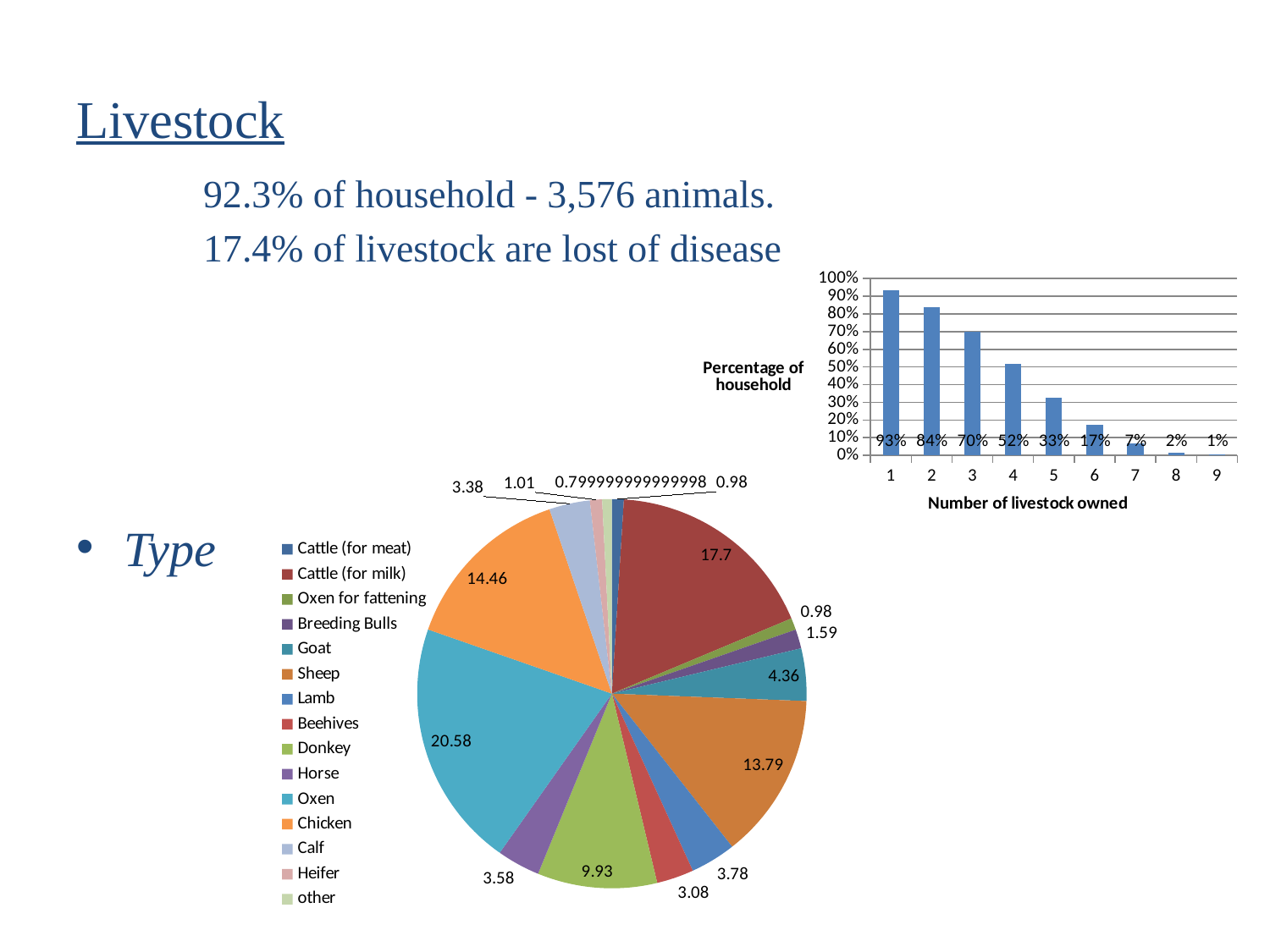

# Livestock
	92.3% of household - 3,576 animals.
	17.4% of livestock are lost of disease

Type

### Chart

| Category |  |
|---|---|

### Chart

| Category |  |
|---|---|
| Cattle (for meat) | 0.98 |
| Cattle (for milk) | 17.7 |
| Oxen for fattening | 0.98 |
| Breeding Bulls | 1.59 |
| Goat | 4.3599999999999985 |
| Sheep | 13.79 |
| Lamb | 3.7800000000000002 |
| Beehives | 3.08 |
| Donkey | 9.93 |
| Horse | 3.58 |
| Oxen | 20.58 |
| Chicken | 14.46 |
| Calf | 3.38 |
| Heifer | 1.01 |
| other | 0.7999999999999976 |